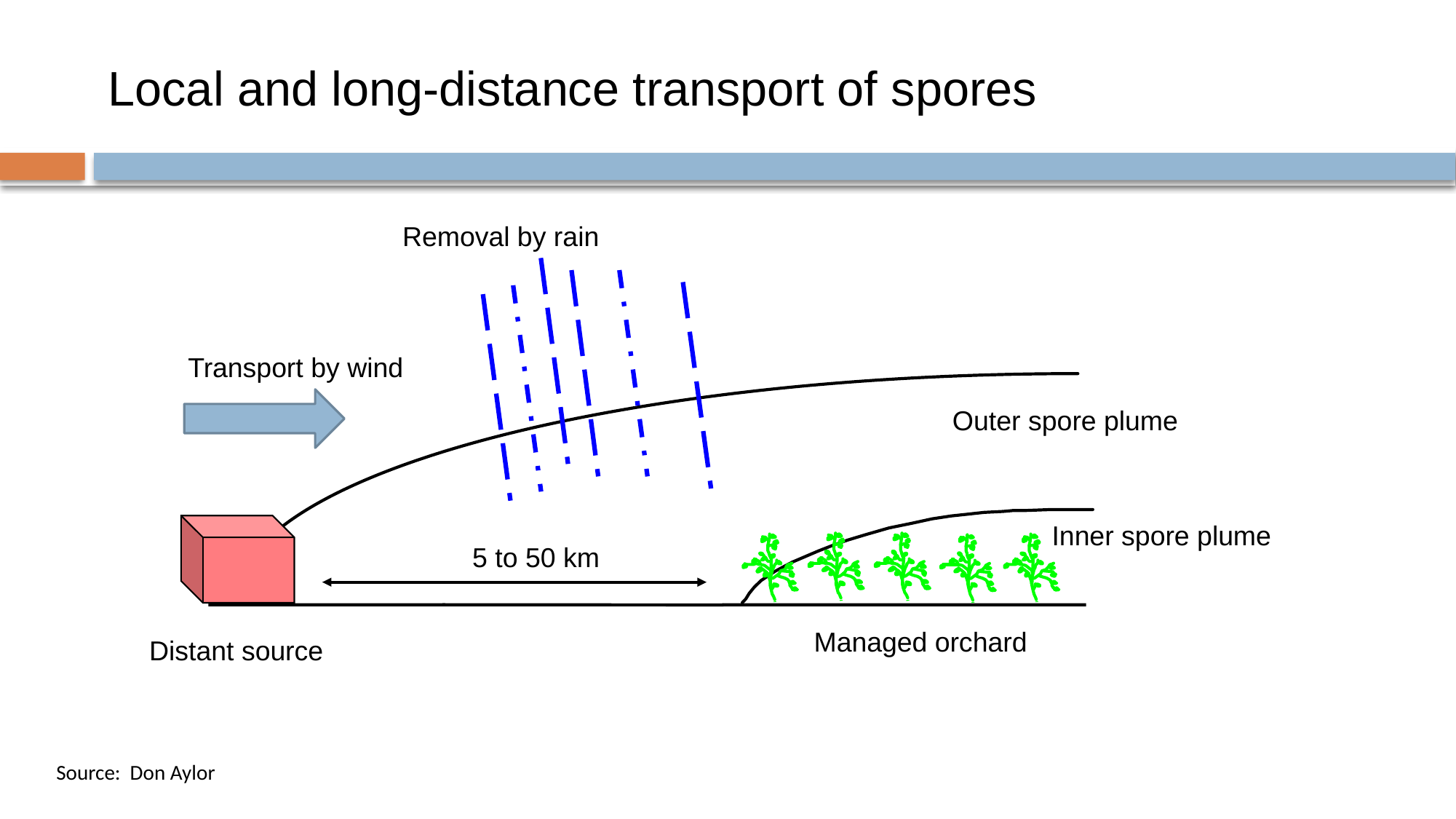

# Local and long-distance transport of spores
Removal by rain

Transport by wind

Outer spore plume
Inner spore plume
5 to 50 km
Managed orchard
Distant source
Source:  Don Aylor